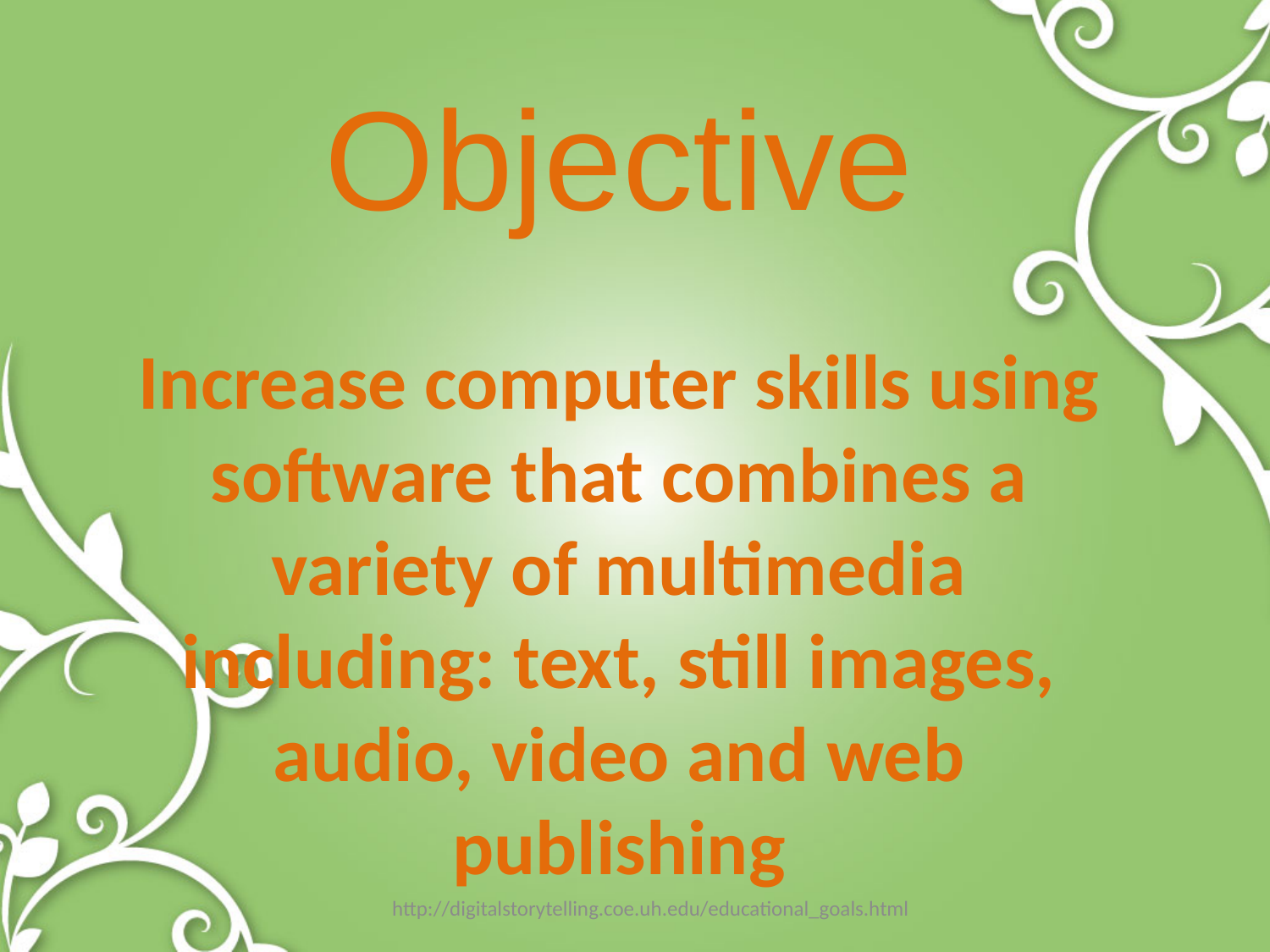

Objective

Increase computer skills using software that combines a variety of multimedia including: text, still images, audio, video and web publishing
http://digitalstorytelling.coe.uh.edu/educational_goals.html